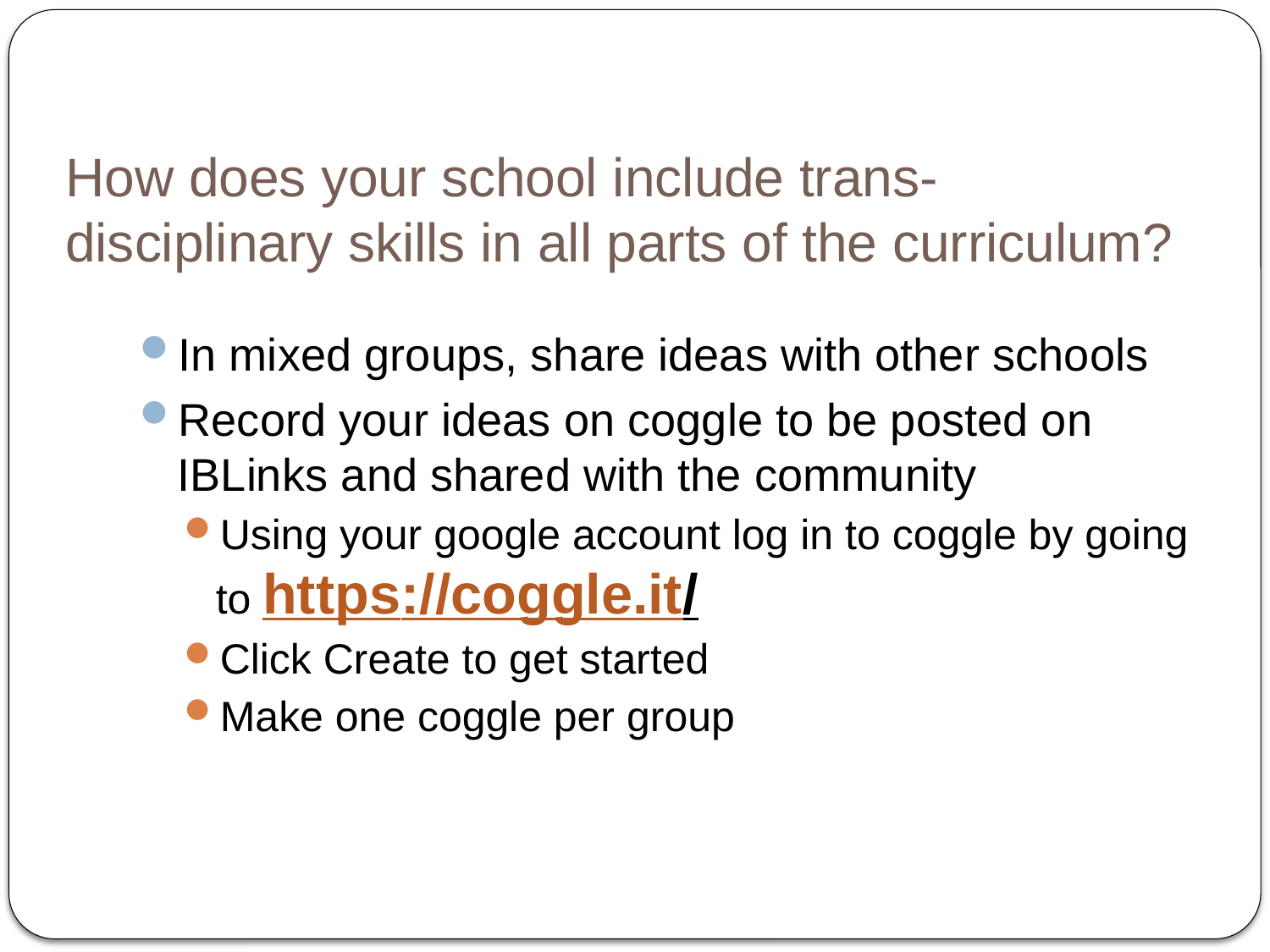

# How does your school include trans-disciplinary skills in all parts of the curriculum?

In mixed groups, share ideas with other schools
Record your ideas on coggle to be posted on IBLinks and shared with the community
Using your google account log in to coggle by going to https://coggle.it/
Click Create to get started
Make one coggle per group